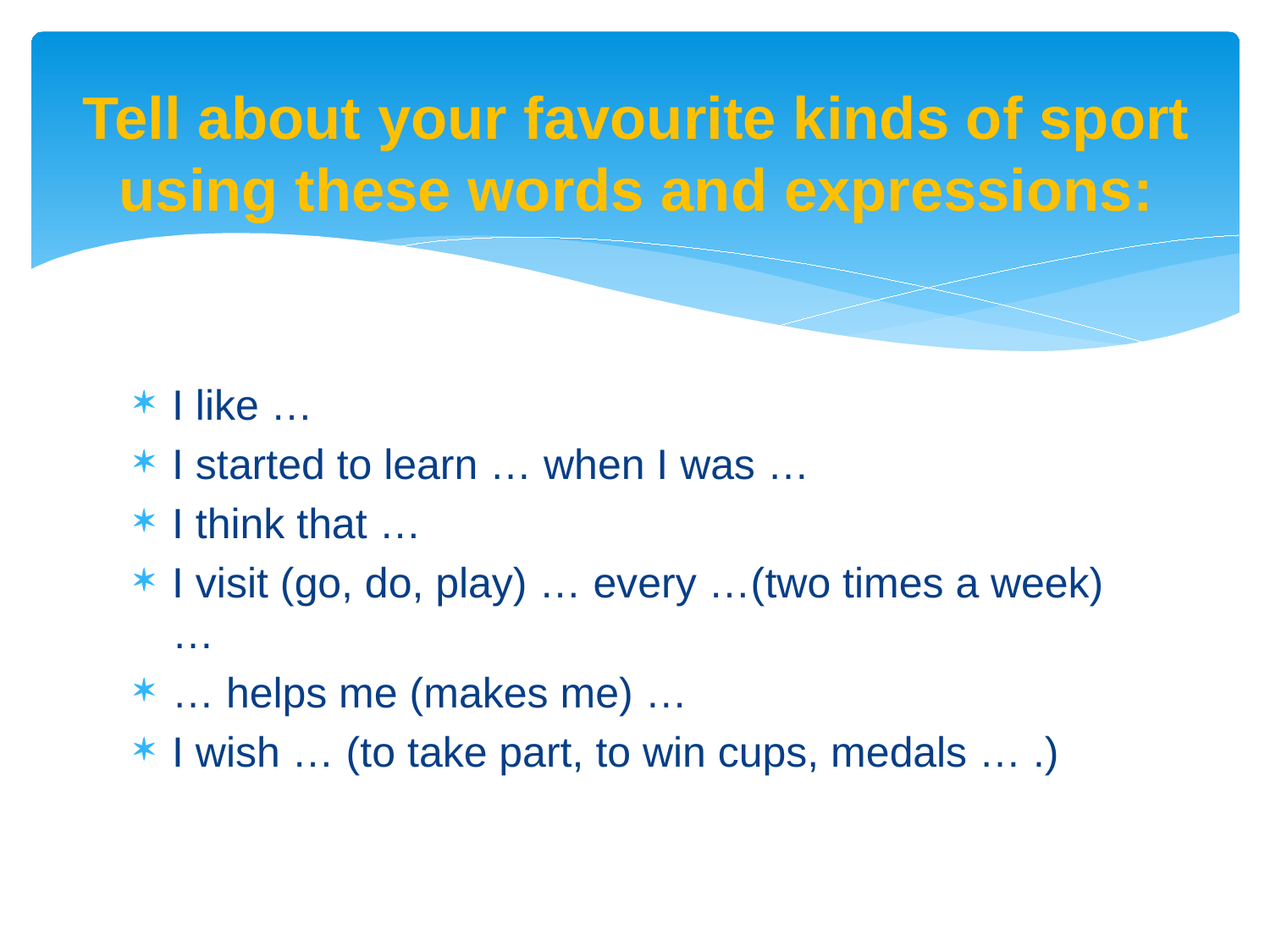

# Tell about your favourite kinds of sport using these words and expressions:
I like …
I started to learn … when I was …
I think that …
I visit (go, do, play) … every …(two times a week)…
… helps me (makes me) …
I wish … (to take part, to win cups, medals … .)